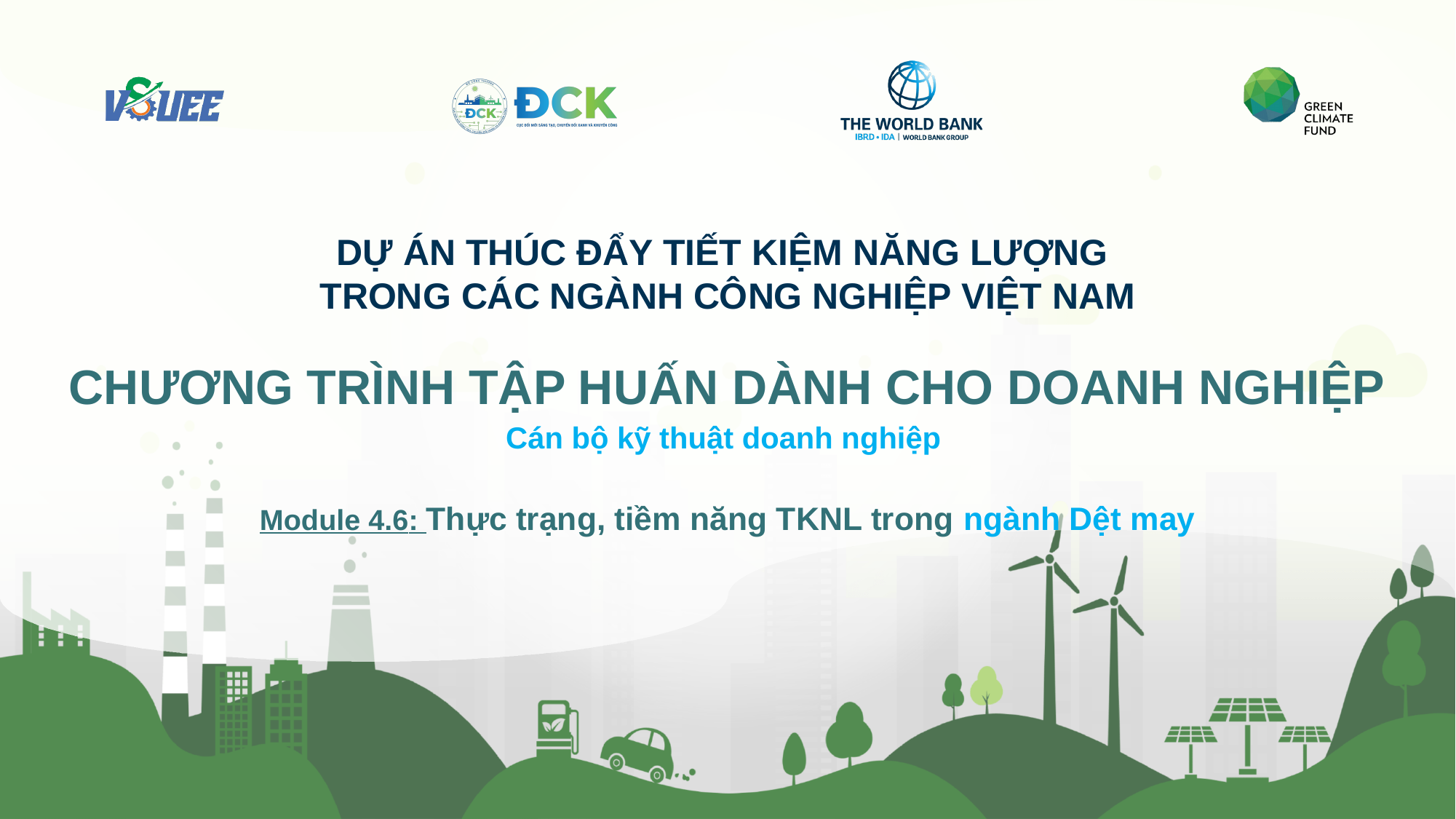

DỰ ÁN THÚC ĐẨY TIẾT KIỆM NĂNG LƯỢNG
TRONG CÁC NGÀNH CÔNG NGHIỆP VIỆT NAM
CHƯƠNG TRÌNH TẬP HUẤN DÀNH CHO DOANH NGHIỆP
Cán bộ kỹ thuật doanh nghiệp
Module 4.6: Thực trạng, tiềm năng TKNL trong ngành Dệt may